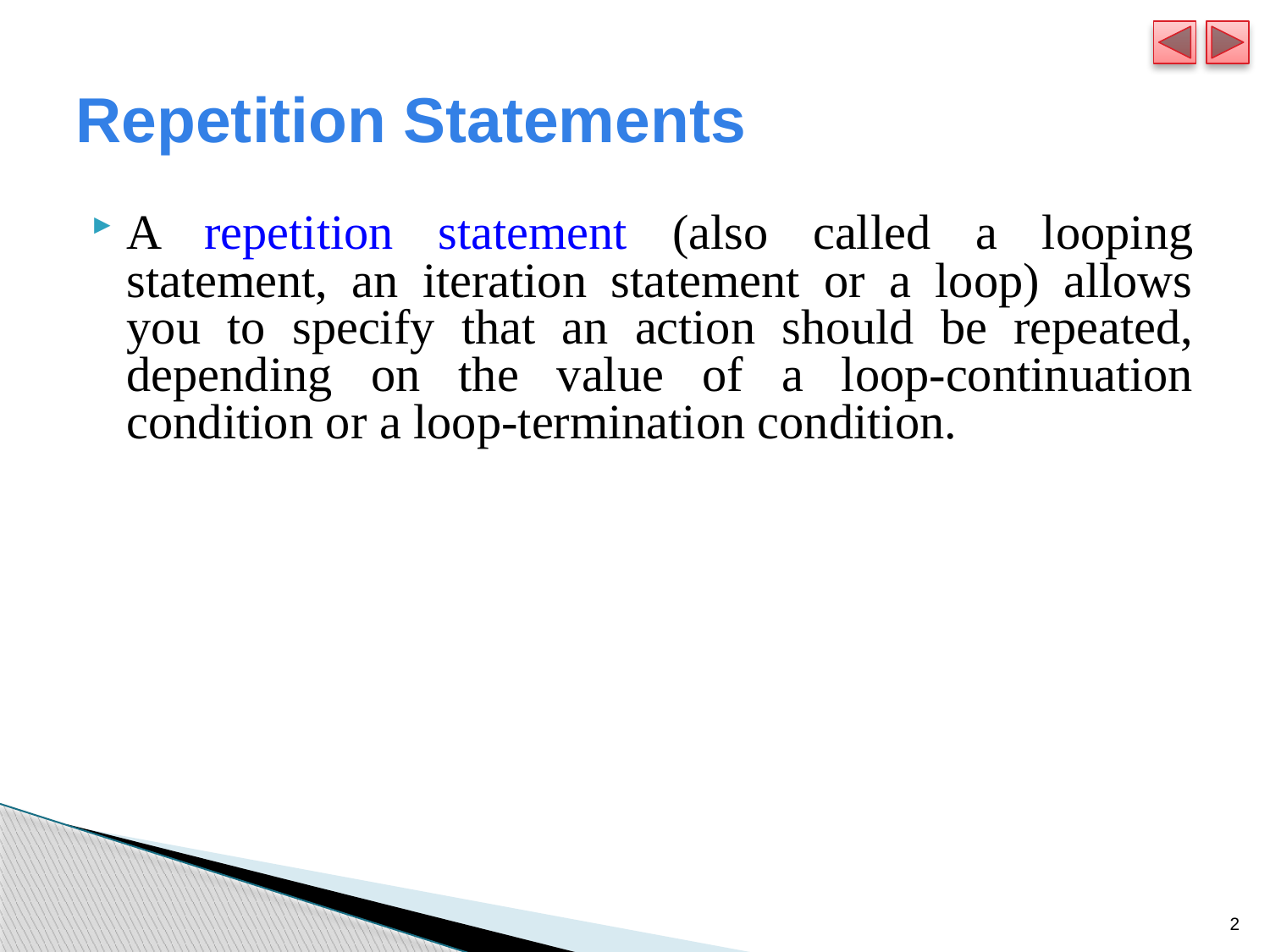

# Repetition Statements
A repetition statement (also called a looping statement, an iteration statement or a loop) allows you to specify that an action should be repeated, depending on the value of a loop-continuation condition or a loop-termination condition.
2